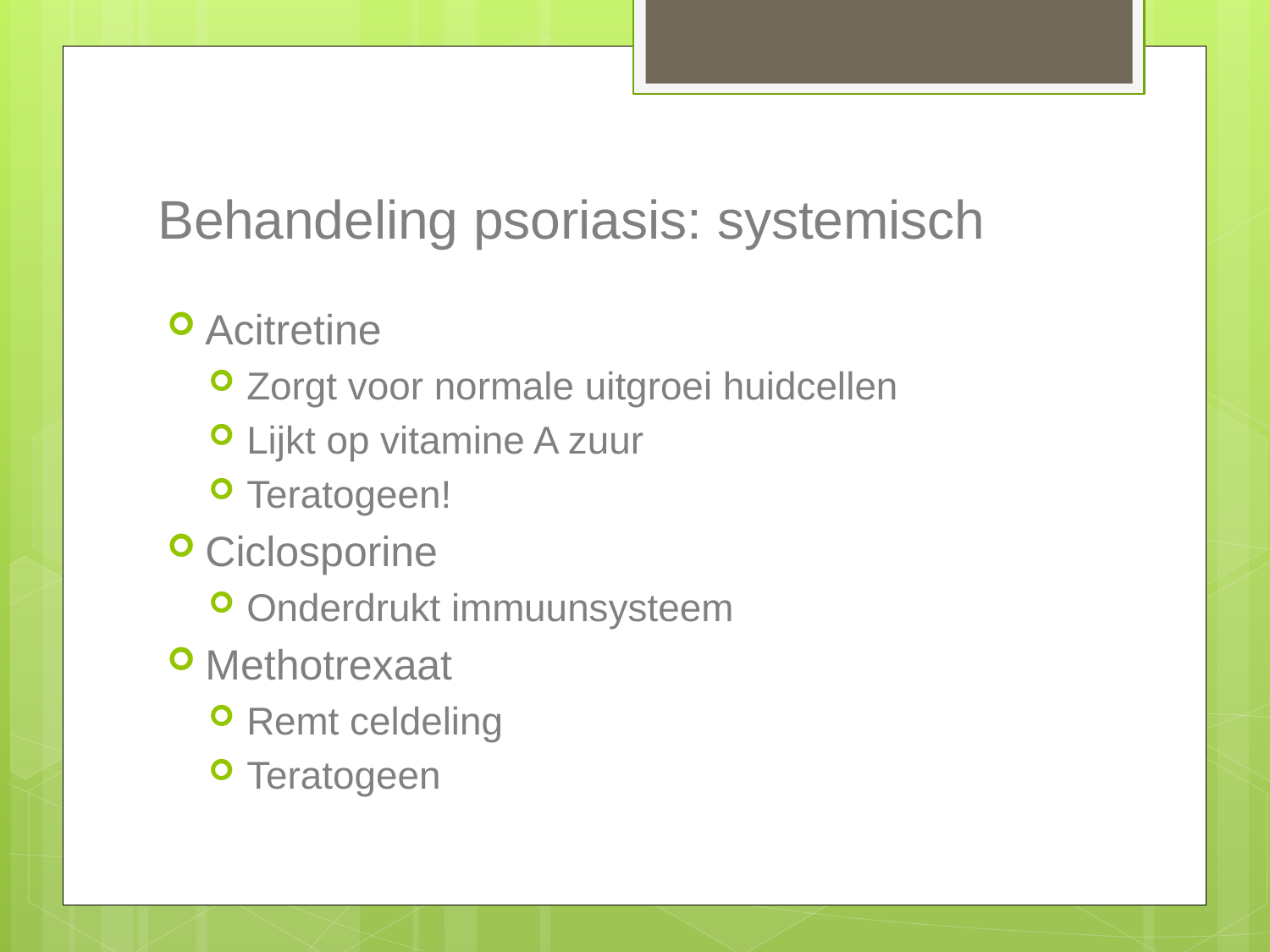

# Behandeling psoriasis: systemisch
Acitretine
Zorgt voor normale uitgroei huidcellen
Lijkt op vitamine A zuur
Teratogeen!
Ciclosporine
Onderdrukt immuunsysteem
Methotrexaat
Remt celdeling
Teratogeen